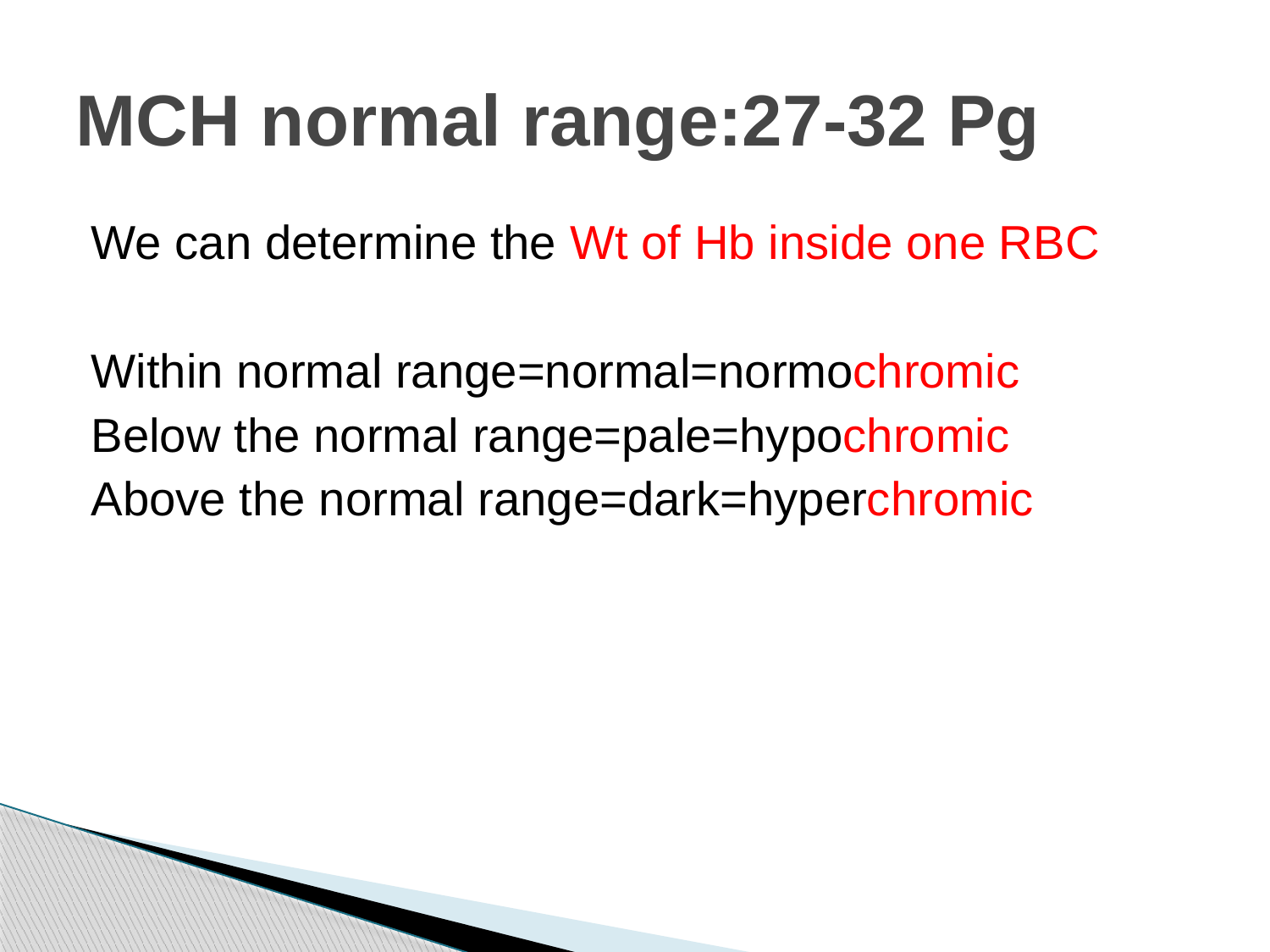

# MCH normal range:27-32 Pg
We can determine the Wt of Hb inside one RBC

Within normal range=normal=normochromic
Below the normal range=pale=hypochromic
Above the normal range=dark=hyperchromic